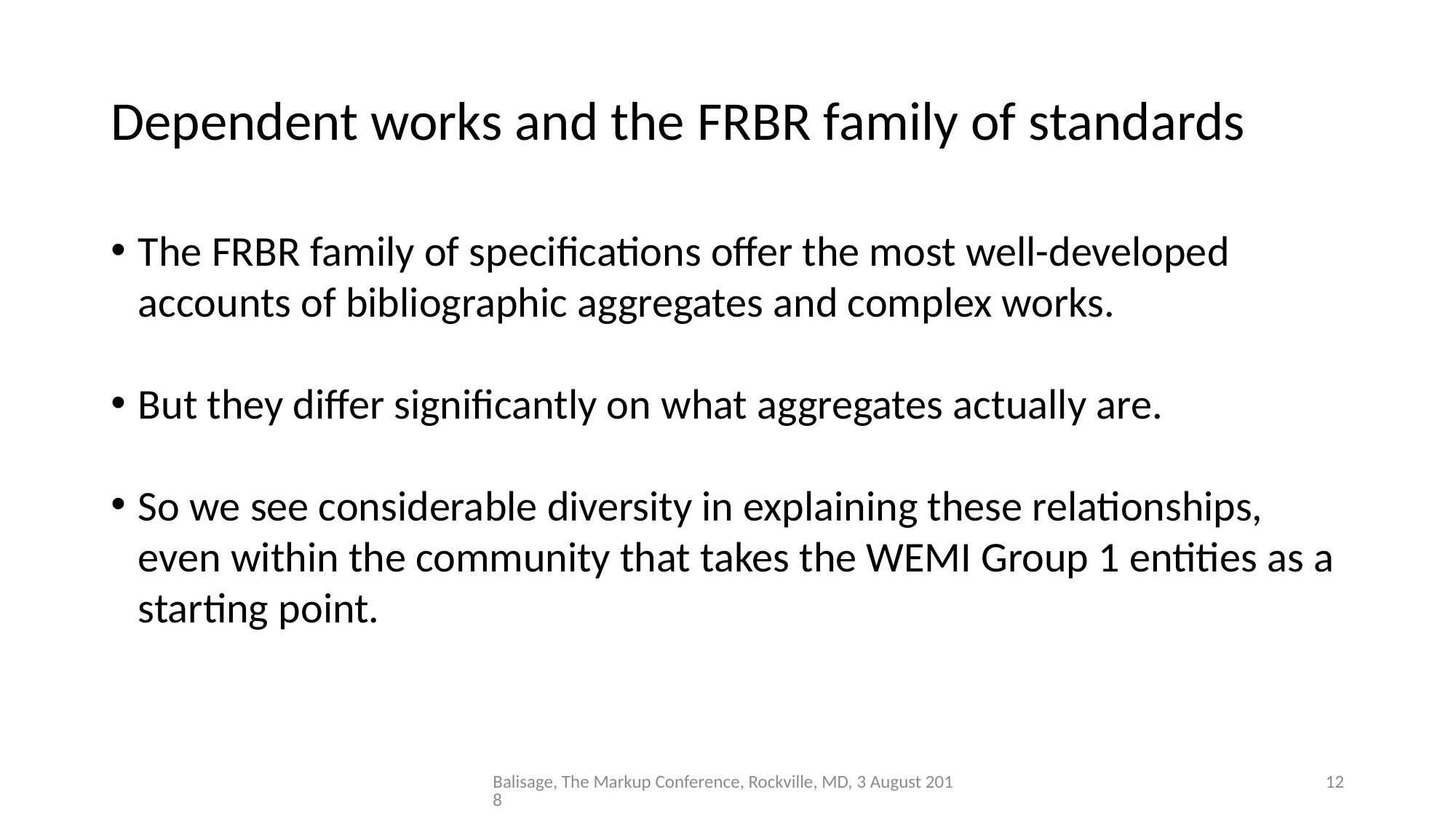

# Dependent works and the FRBR family of standards
The FRBR family of specifications offer the most well-developed accounts of bibliographic aggregates and complex works.

But they differ significantly on what aggregates actually are.

So we see considerable diversity in explaining these relationships, even within the community that takes the WEMI Group 1 entities as a starting point.

Balisage, The Markup Conference, Rockville, MD, 3 August 2018
12